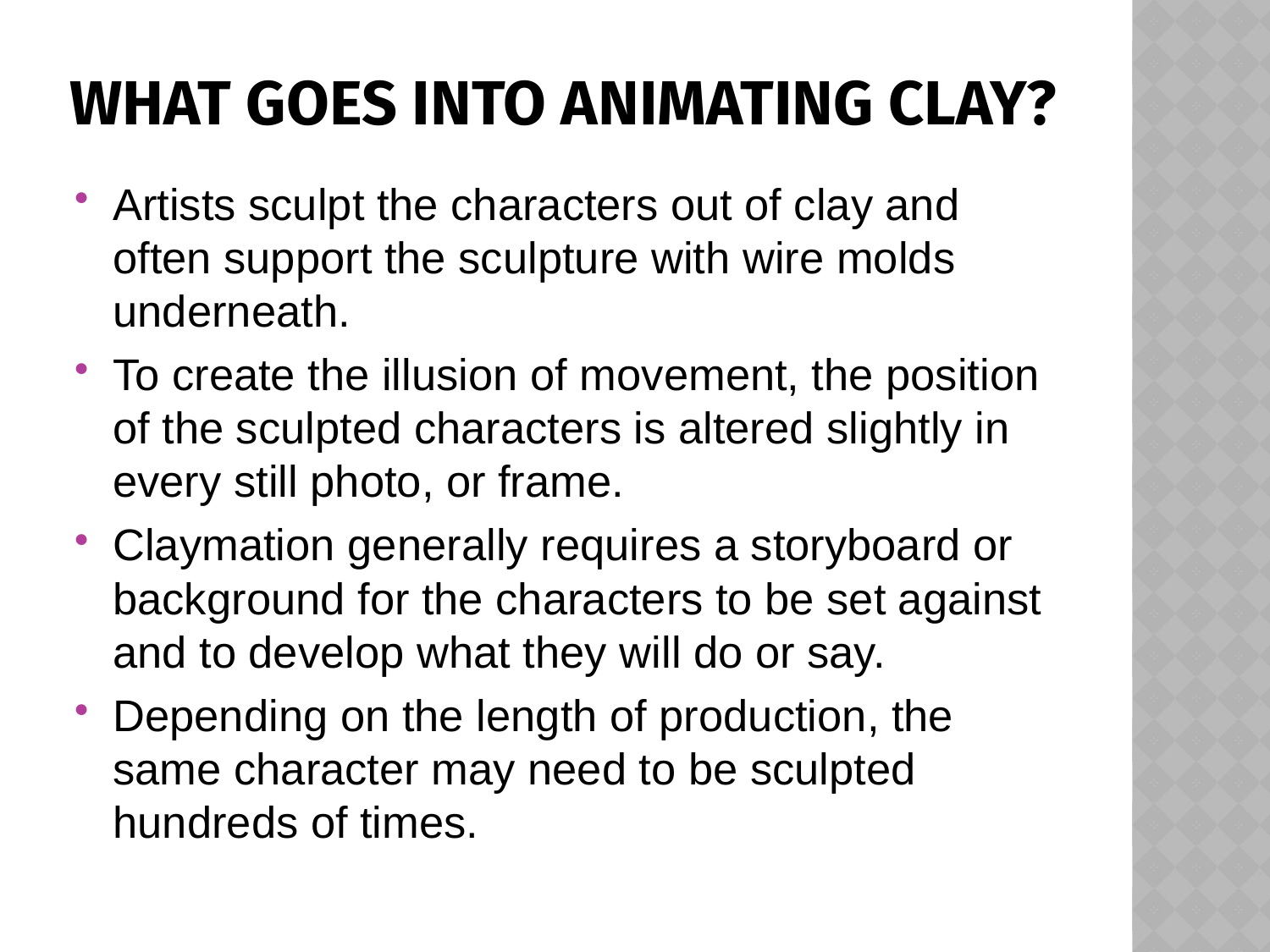

# What goes into Animating Clay?
Artists sculpt the characters out of clay and often support the sculpture with wire molds underneath.
To create the illusion of movement, the position of the sculpted characters is altered slightly in every still photo, or frame.
Claymation generally requires a storyboard or background for the characters to be set against and to develop what they will do or say.
Depending on the length of production, the same character may need to be sculpted hundreds of times.